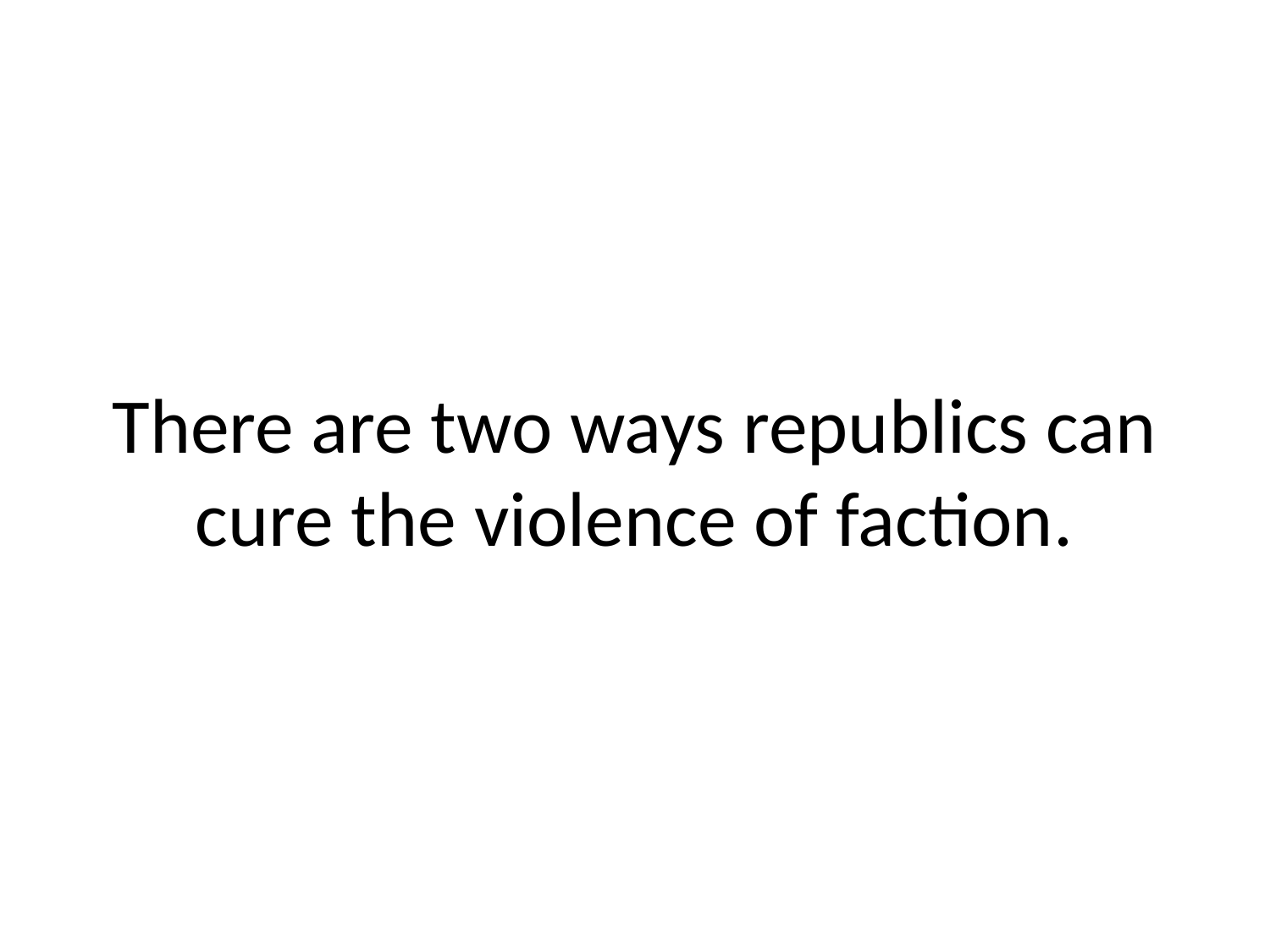

# There are two ways republics can cure the violence of faction.